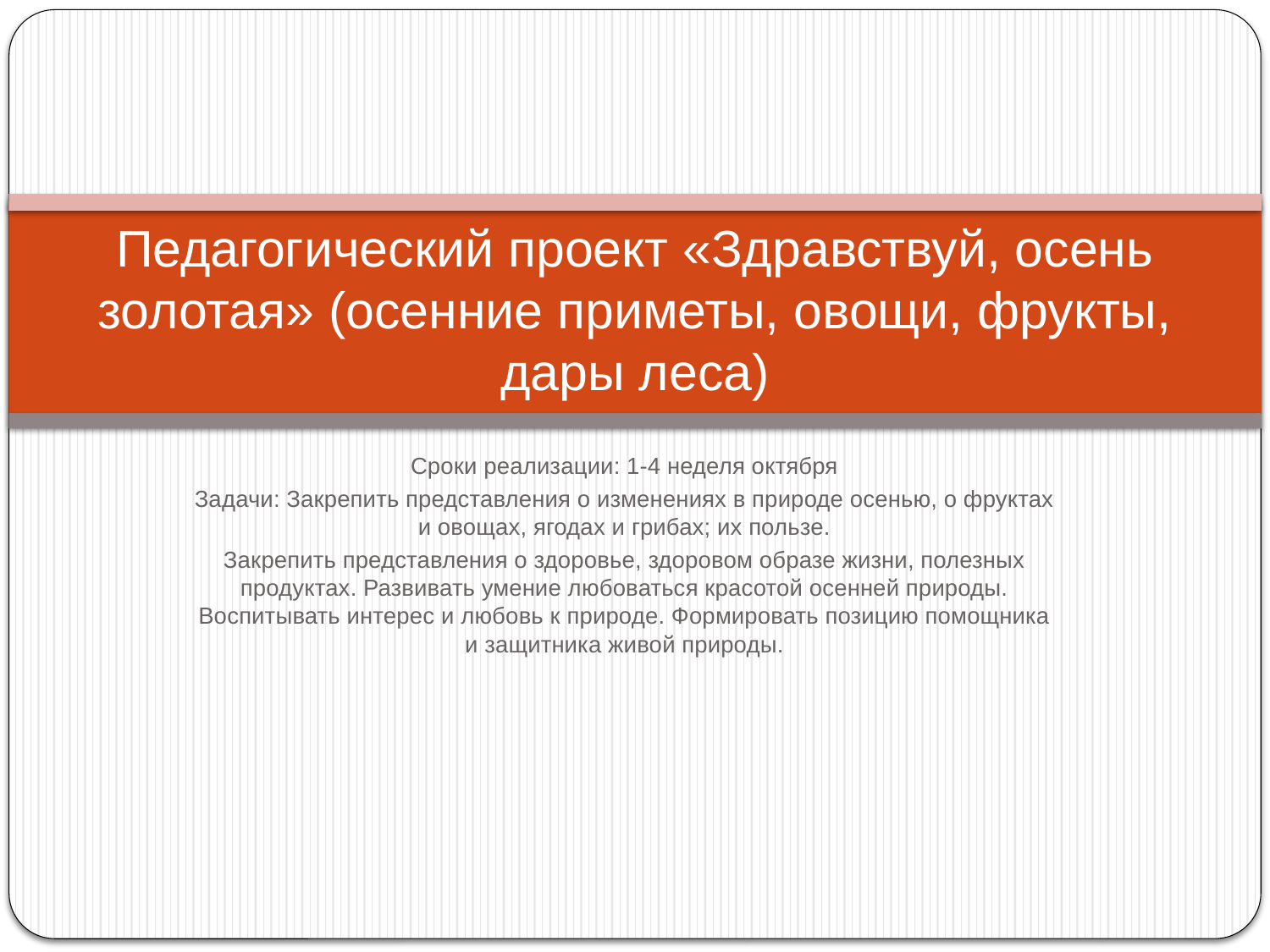

# Педагогический проект «Здравствуй, осень золотая» (осенние приметы, овощи, фрукты, дары леса)
Сроки реализации: 1-4 неделя октября
Задачи: Закрепить представления о изменениях в природе осенью, о фруктах и овощах, ягодах и грибах; их пользе.
Закрепить представления о здоровье, здоровом образе жизни, полезных продуктах. Развивать умение любоваться красотой осенней природы. Воспитывать интерес и любовь к природе. Формировать позицию помощника и защитника живой природы.